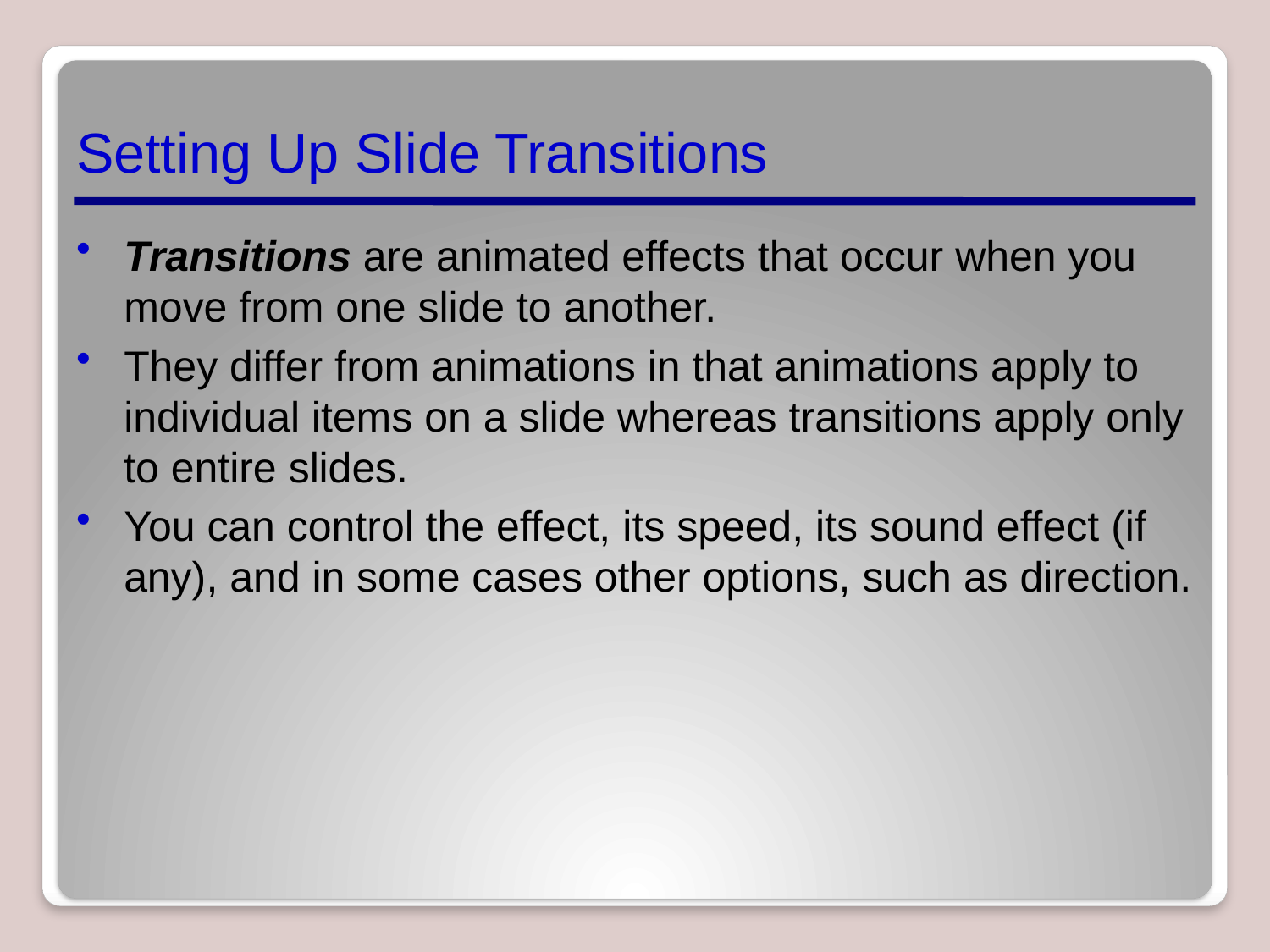

# Setting Up Slide Transitions
Transitions are animated effects that occur when you move from one slide to another.
They differ from animations in that animations apply to individual items on a slide whereas transitions apply only to entire slides.
You can control the effect, its speed, its sound effect (if any), and in some cases other options, such as direction.